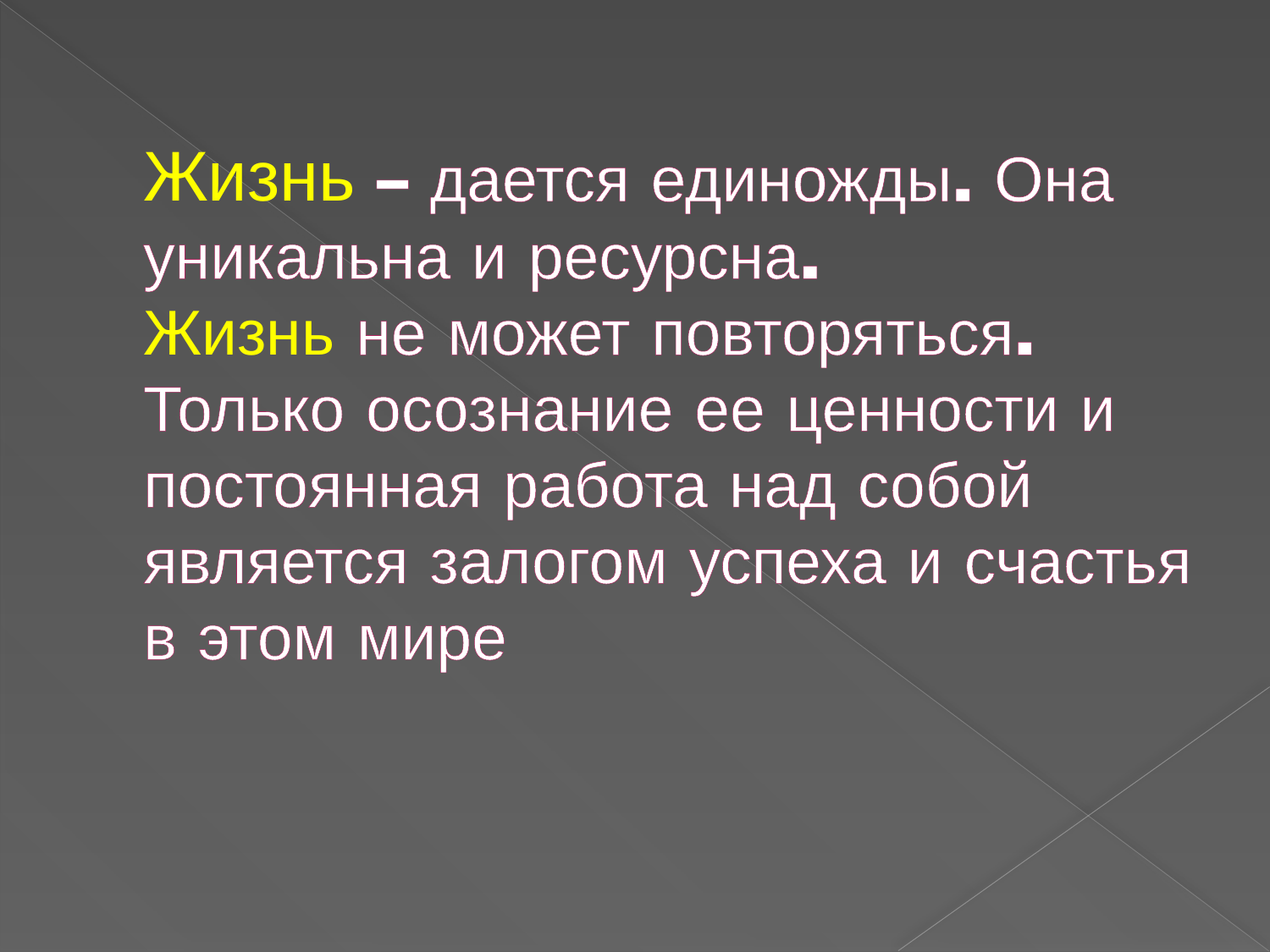

# Жизнь – дается единожды. Она уникальна и ресурсна. Жизнь не может повторяться. Только осознание ее ценности и постоянная работа над собой является залогом успеха и счастья в этом мире